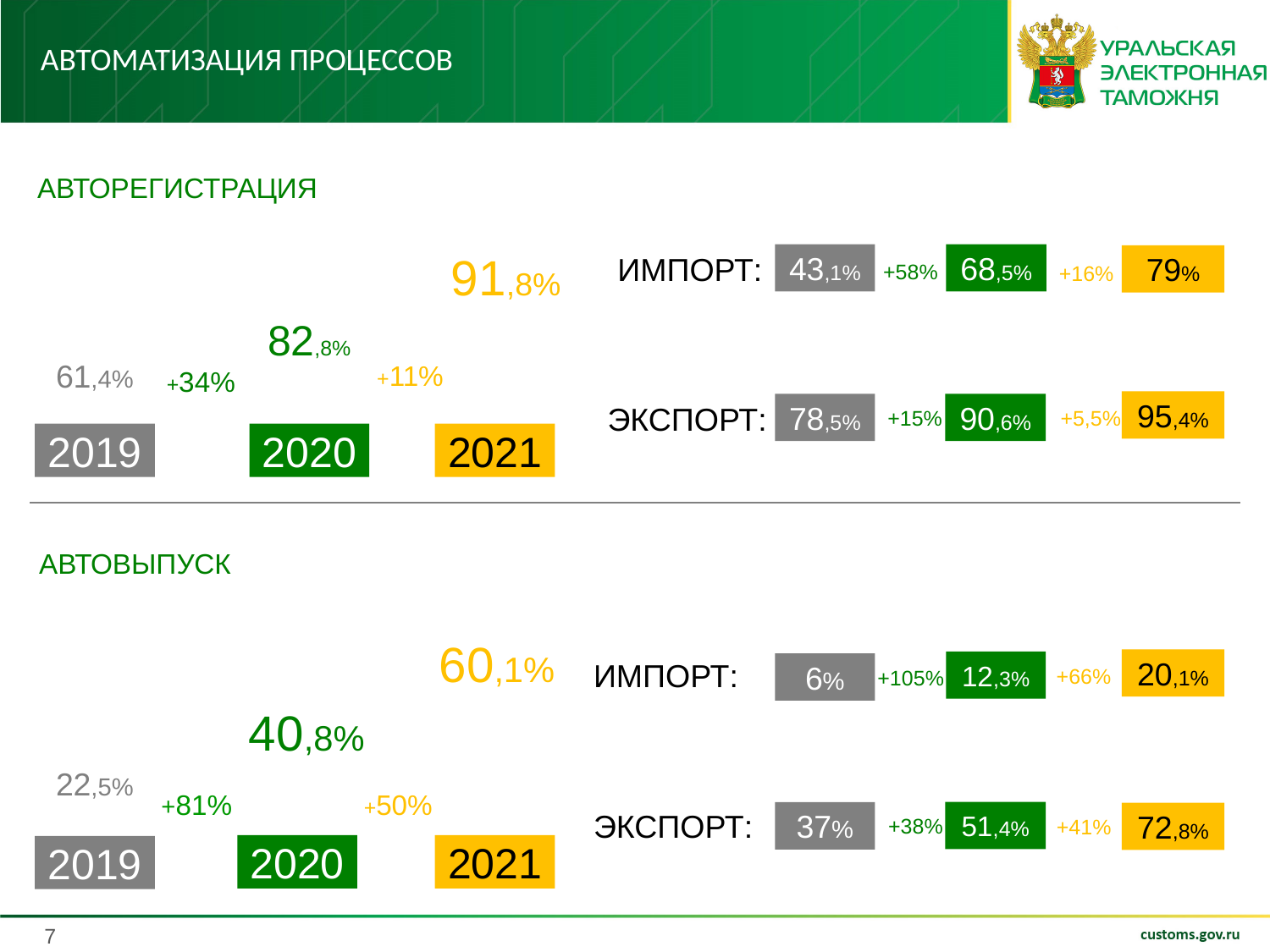

# Автоматизация процессов
АВТОРЕГИСТРАЦИЯ
91,8%
ИМПОРТ:
43,1%
68,5%
79%
+58%
+16%
82,8%
61,4%
+11%
+34%
ЭКСПОРТ:
95,4%
90,6%
+5,5%
78,5%
+15%
2021
2020
2019

АВТОВЫПУСК
60,1%
ИМПОРТ:
20,1%
12,3%
+66%
6%
+105%
40,8%
22,5%
+81%
+50%
ЭКСПОРТ:
51,4%
37%
+38%
72,8%
+41%
2021
2020
2019
7
7